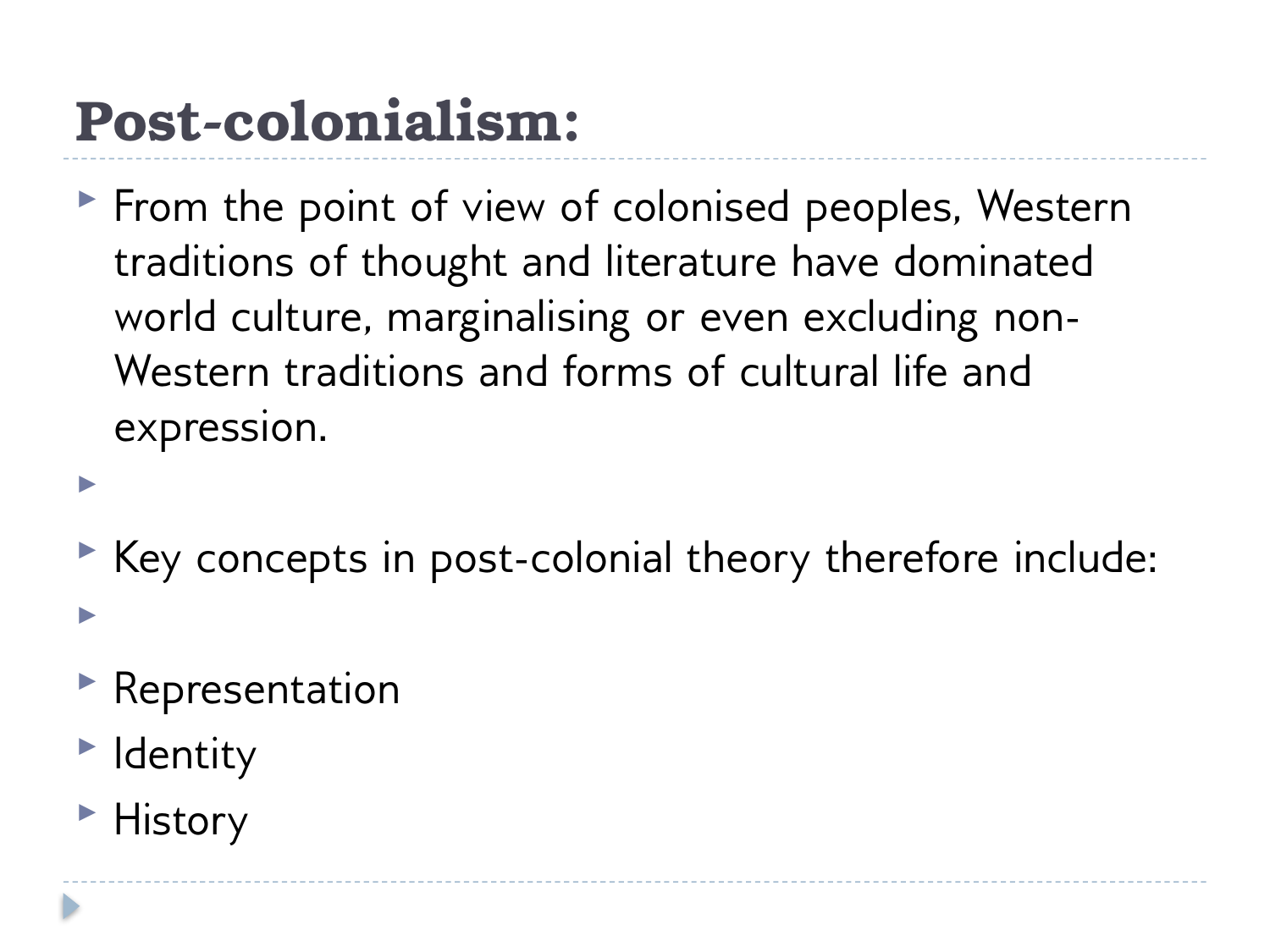

# Post-colonialism:
From the point of view of colonised peoples, Western traditions of thought and literature have dominated world culture, marginalising or even excluding non-Western traditions and forms of cultural life and expression.

Key concepts in post-colonial theory therefore include:

Representation
Identity
History